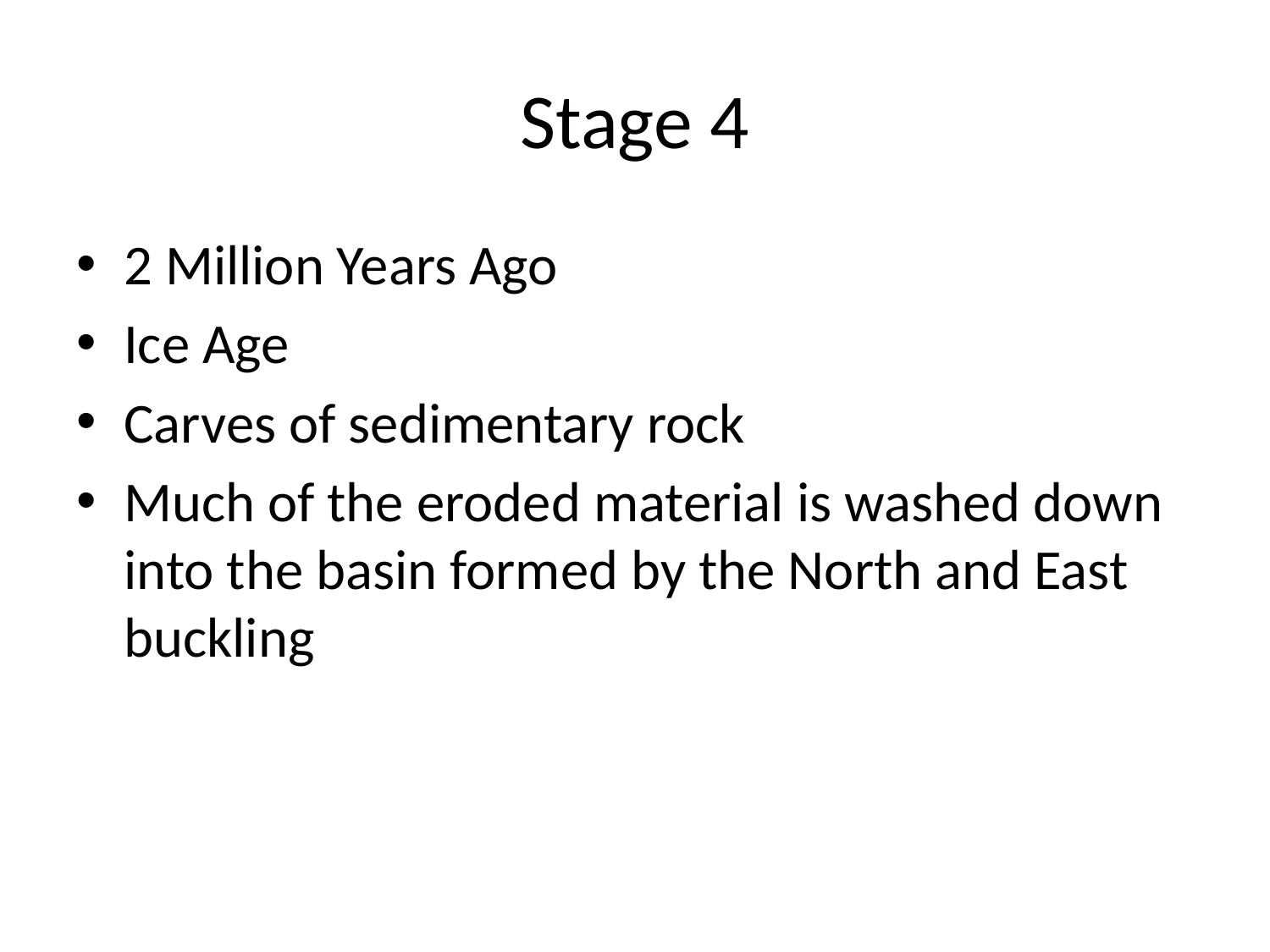

# Stage 4
2 Million Years Ago
Ice Age
Carves of sedimentary rock
Much of the eroded material is washed down into the basin formed by the North and East buckling